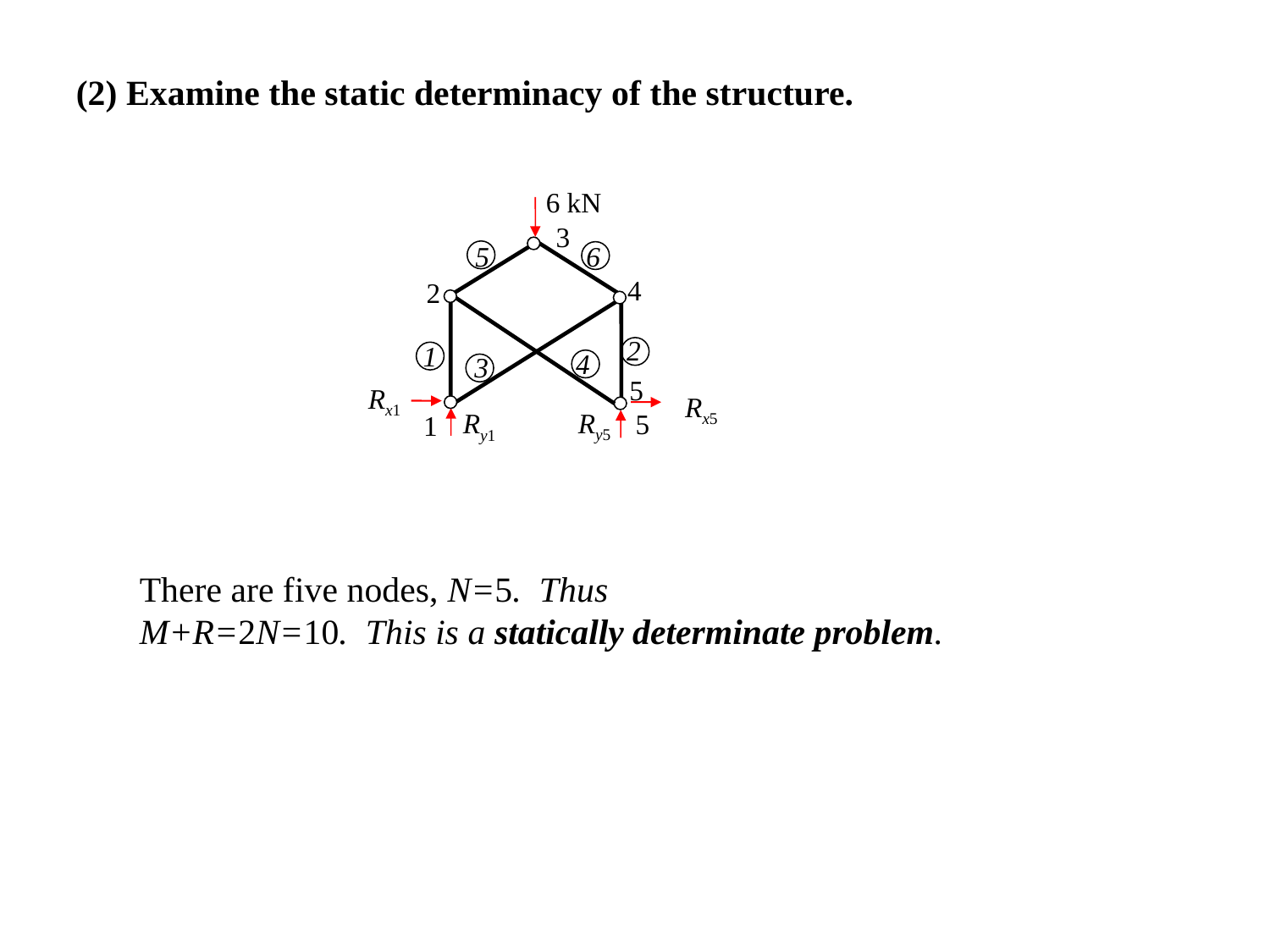

(2) Examine the static determinacy of the structure.
6 kN

3
5
6

4
2

2
1

4

3

5
Rx1
Rx5

Ry5
Ry1
5

1

There are five nodes, N=5.  Thus
M+R=2N=10.  This is a statically determinate problem.